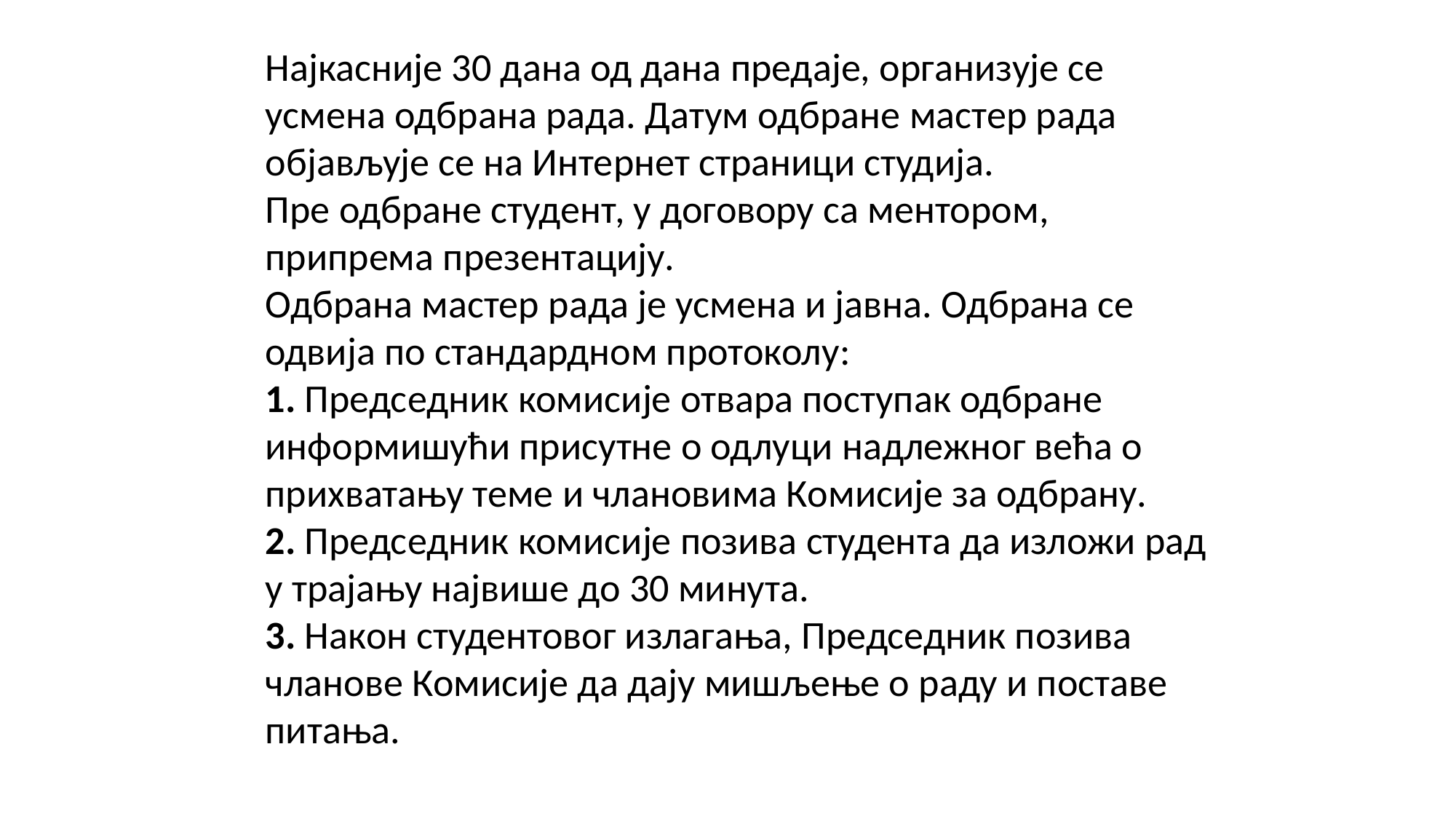

Најкасније 30 дана од дана предаје, организује се усмена одбрана рада. Датум одбране мастер рада објављује се на Интернет страници студија.
Пре одбране студент, у договору са ментором, припрема презентацију.
Одбрана мастер рада је усмена и јавна. Одбрана се одвија по стандардном протоколу:
1. Председник комисије отвара поступак одбране информишући присутне о одлуци надлежног већа о прихватању теме и члановима Комисије за одбрану.
2. Председник комисије позива студента да изложи рад у трајању највише до 30 минута.
3. Након студентовог излагања, Председник позива чланове Комисије да дају мишљење о раду и поставе питања.